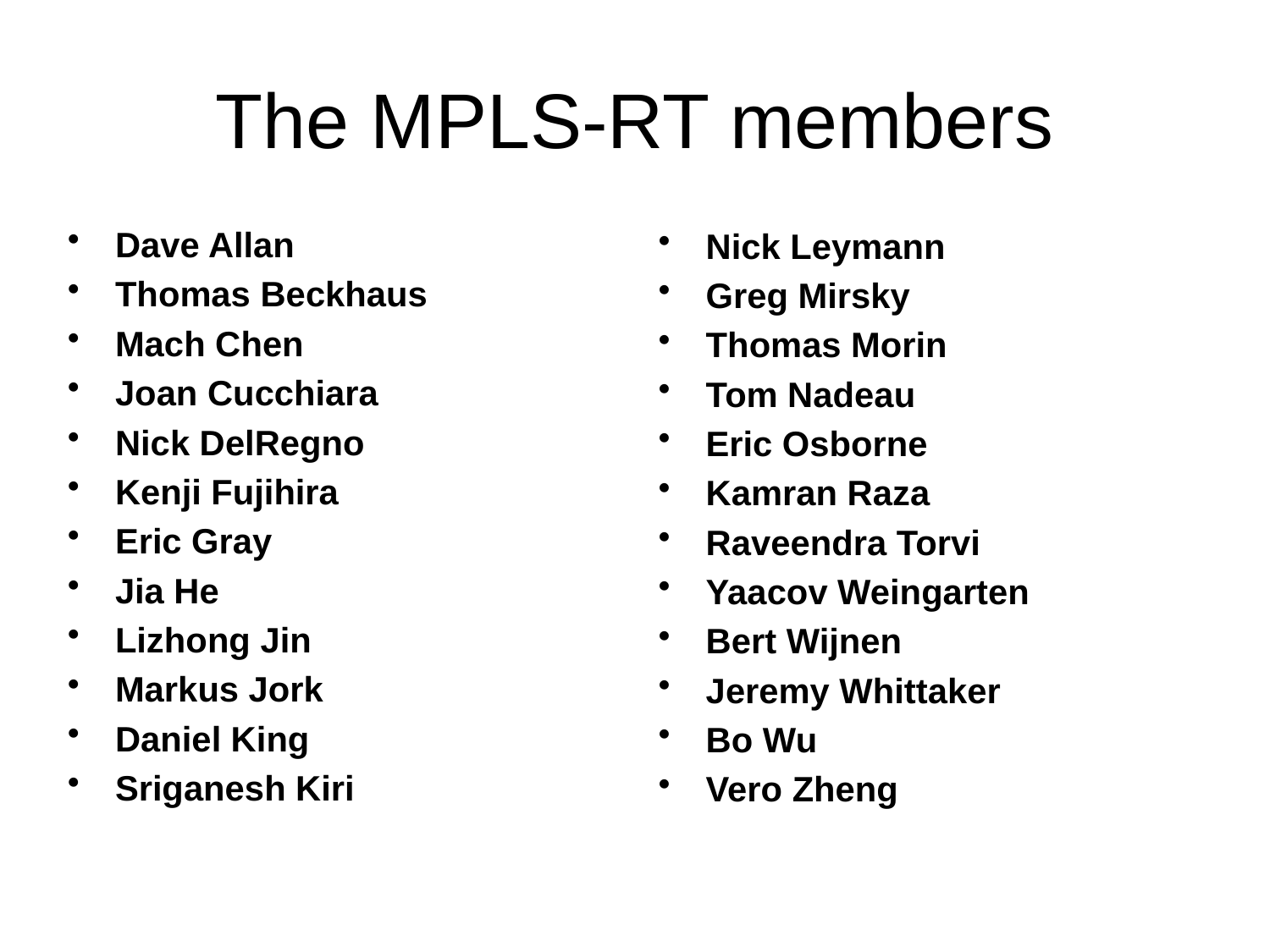

# The MPLS-RT members
Dave Allan
Thomas Beckhaus
Mach Chen
Joan Cucchiara
Nick DelRegno
Kenji Fujihira
Eric Gray
Jia He
Lizhong Jin
Markus Jork
Daniel King
Sriganesh Kiri
Nick Leymann
Greg Mirsky
Thomas Morin
Tom Nadeau
Eric Osborne
Kamran Raza
Raveendra Torvi
Yaacov Weingarten
Bert Wijnen
Jeremy Whittaker
Bo Wu
Vero Zheng